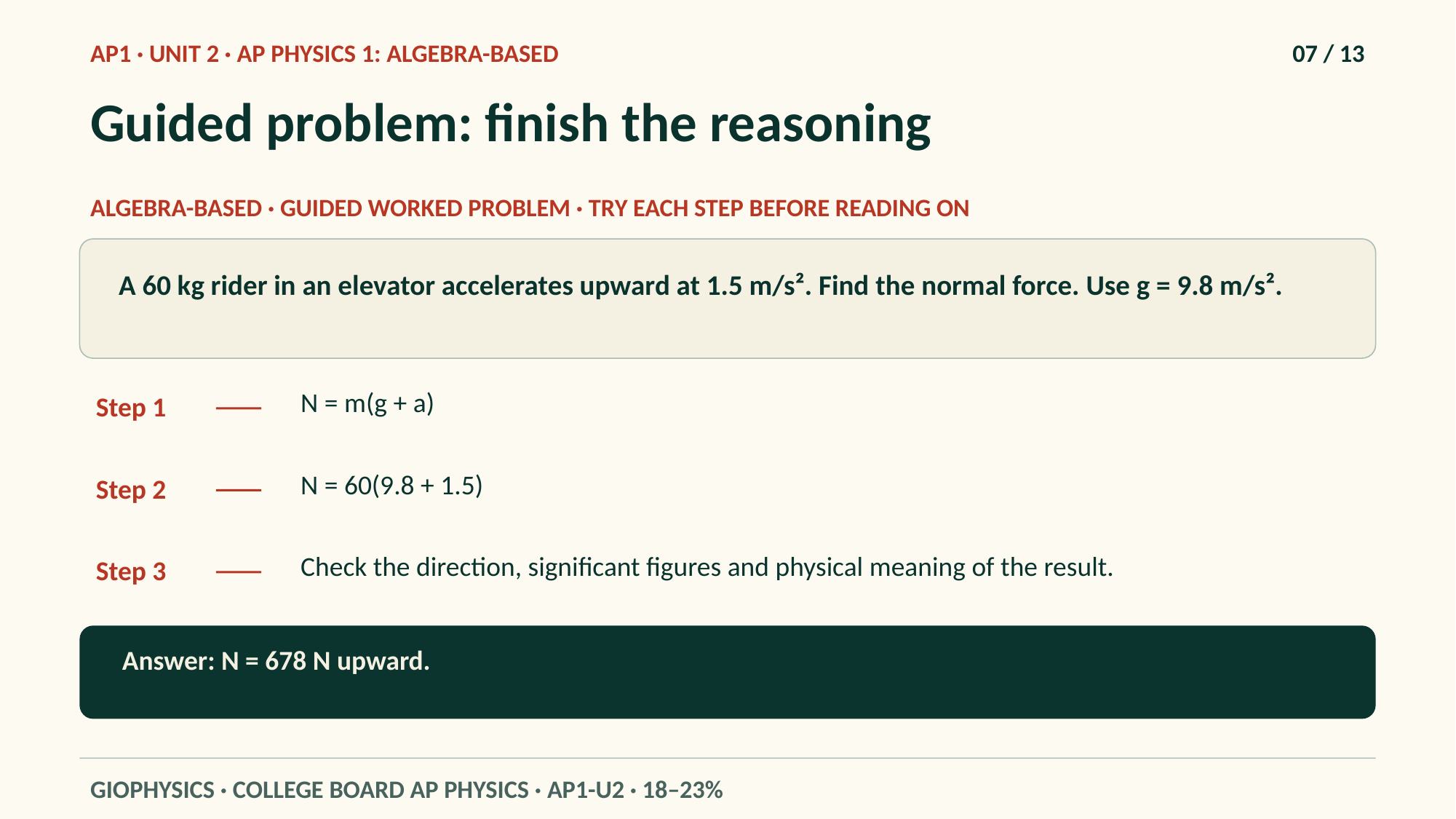

AP1 · UNIT 2 · AP PHYSICS 1: ALGEBRA-BASED
07 / 13
Guided problem: finish the reasoning
ALGEBRA-BASED · GUIDED WORKED PROBLEM · TRY EACH STEP BEFORE READING ON

A 60 kg rider in an elevator accelerates upward at 1.5 m/s². Find the normal force. Use g = 9.8 m/s².
N = m(g + a)
Step 1

N = 60(9.8 + 1.5)
Step 2

Check the direction, significant figures and physical meaning of the result.
Step 3

Answer: N = 678 N upward.

GIOPHYSICS · COLLEGE BOARD AP PHYSICS · AP1-U2 · 18–23%